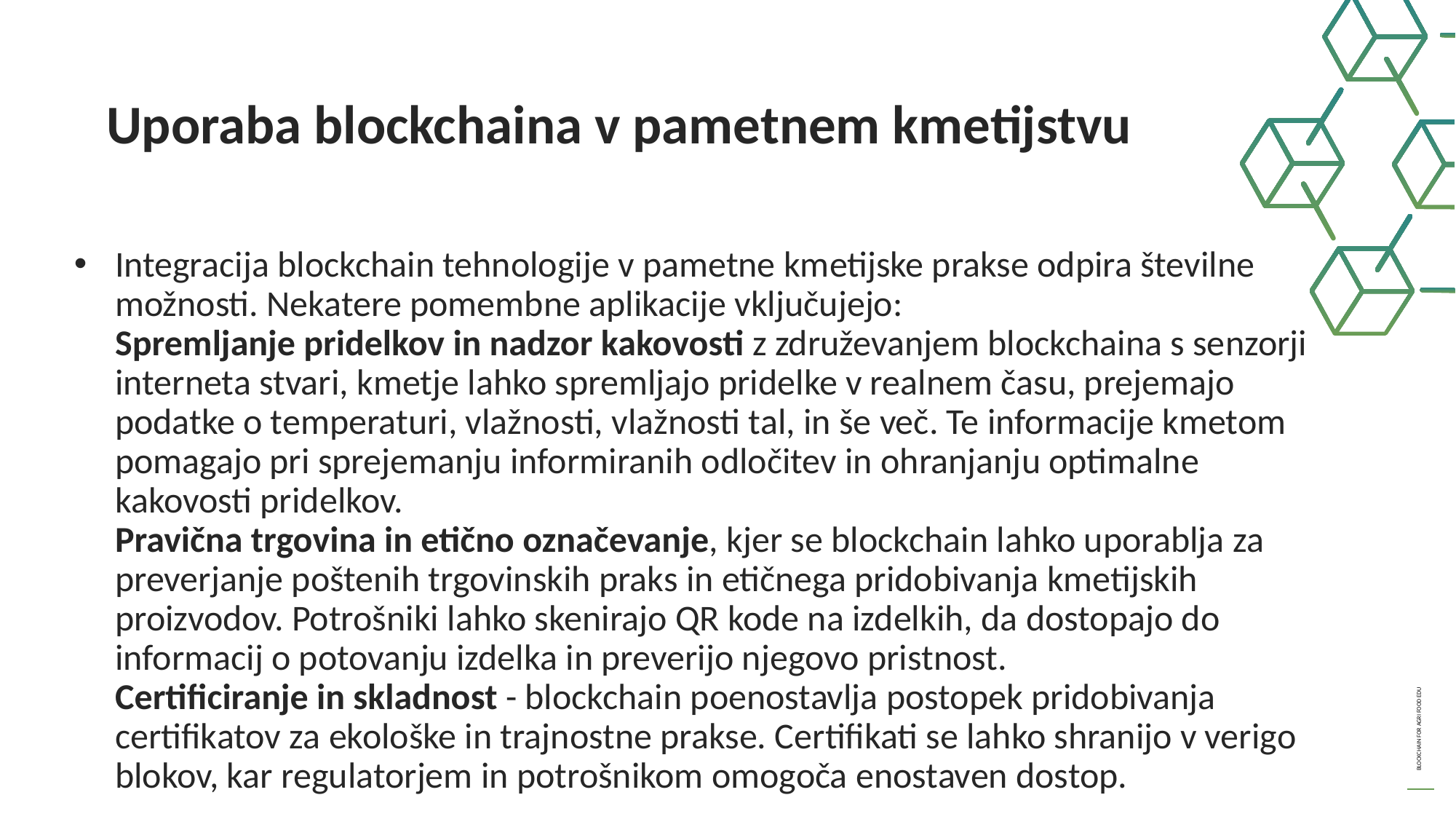

Uporaba blockchaina v pametnem kmetijstvu
Integracija blockchain tehnologije v pametne kmetijske prakse odpira številne možnosti. Nekatere pomembne aplikacije vključujejo:
Spremljanje pridelkov in nadzor kakovosti z združevanjem blockchaina s senzorji interneta stvari, kmetje lahko spremljajo pridelke v realnem času, prejemajo podatke o temperaturi, vlažnosti, vlažnosti tal, in še več. Te informacije kmetom pomagajo pri sprejemanju informiranih odločitev in ohranjanju optimalne kakovosti pridelkov.
Pravična trgovina in etično označevanje, kjer se blockchain lahko uporablja za preverjanje poštenih trgovinskih praks in etičnega pridobivanja kmetijskih proizvodov. Potrošniki lahko skenirajo QR kode na izdelkih, da dostopajo do informacij o potovanju izdelka in preverijo njegovo pristnost.
Certificiranje in skladnost - blockchain poenostavlja postopek pridobivanja certifikatov za ekološke in trajnostne prakse. Certifikati se lahko shranijo v verigo blokov, kar regulatorjem in potrošnikom omogoča enostaven dostop.